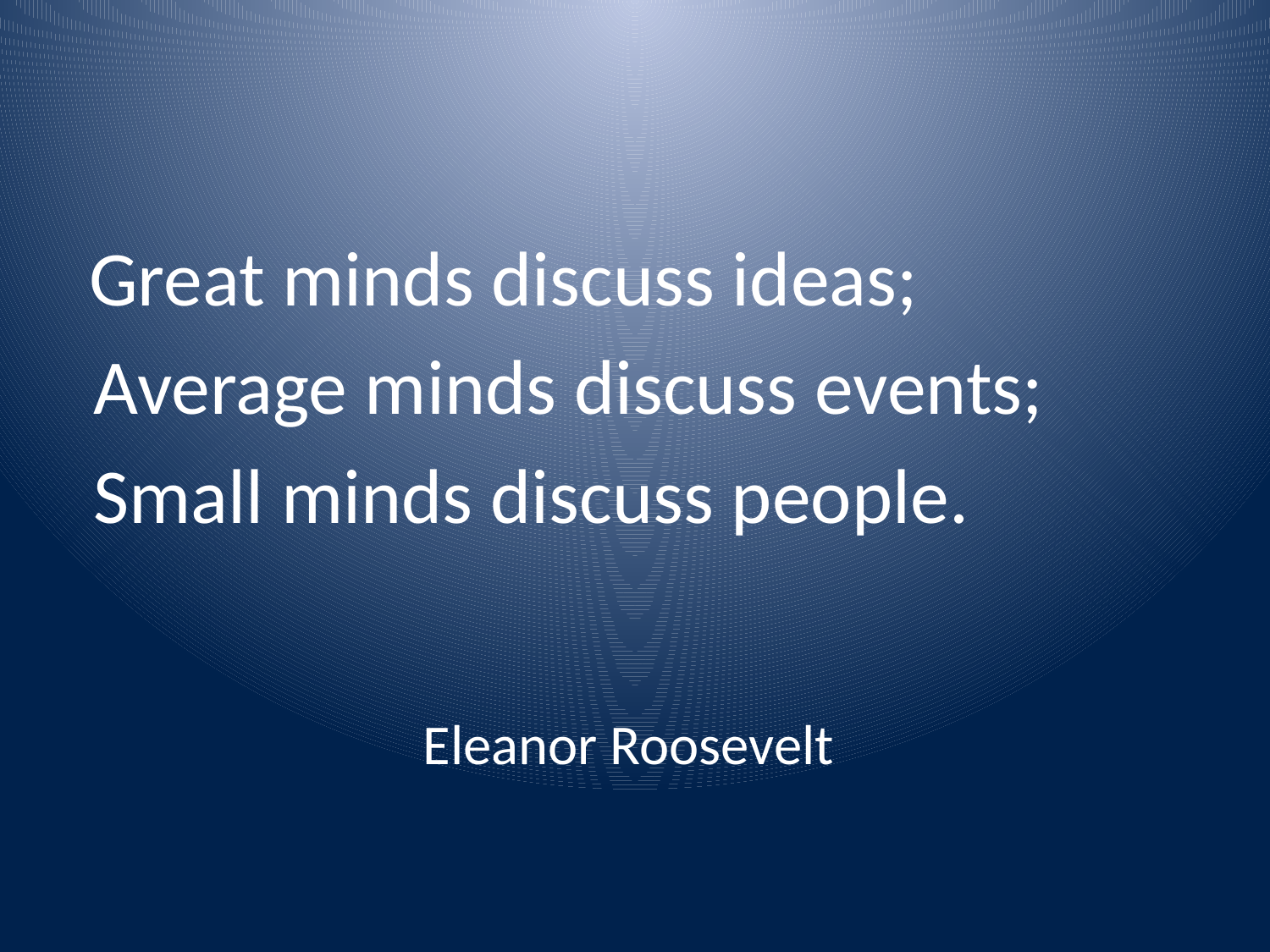

Great minds discuss ideas;
 Average minds discuss events;
 Small minds discuss people.

Eleanor Roosevelt